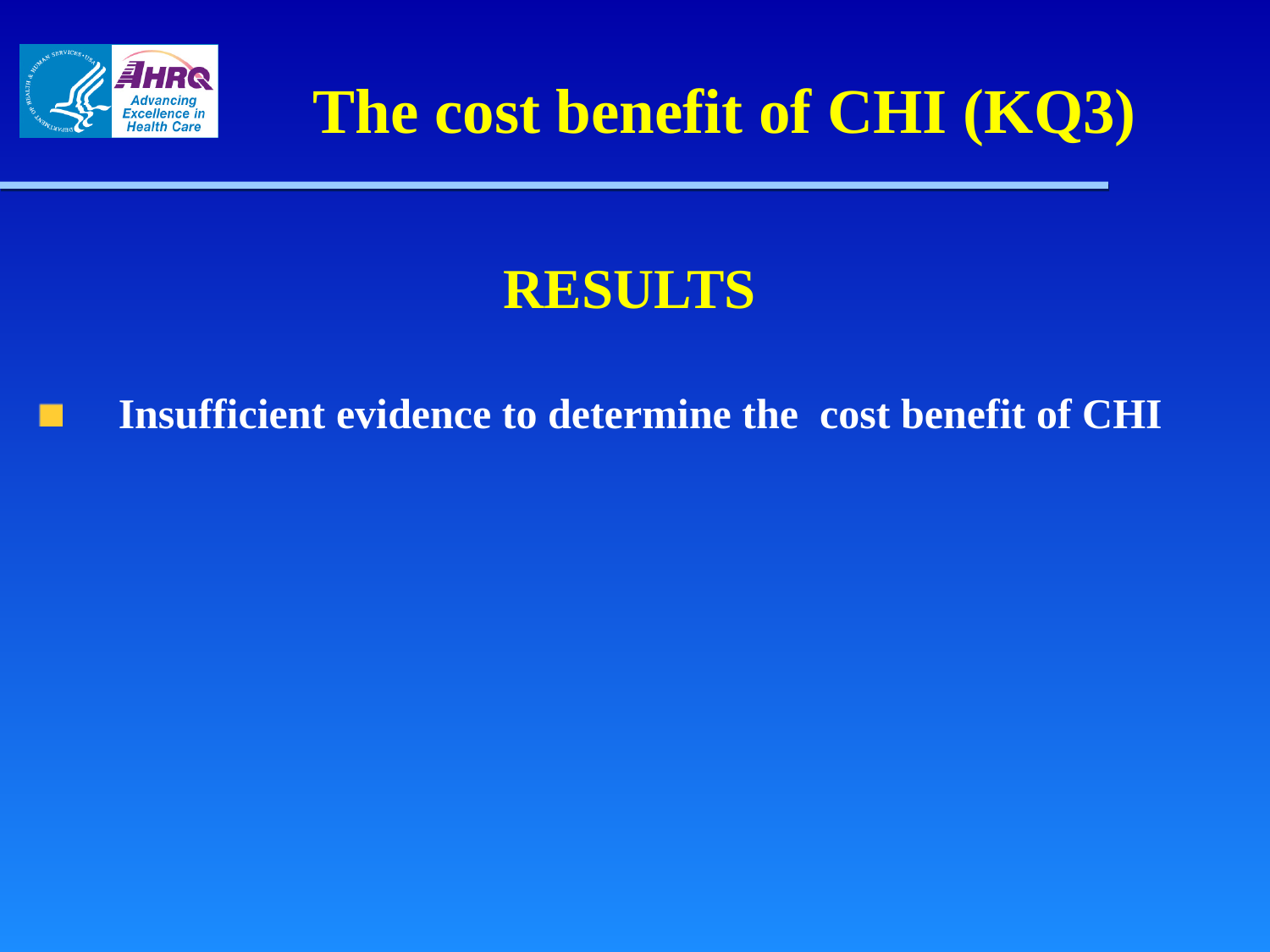

# The cost benefit of CHI (KQ3)
RESULTS

Insufficient evidence to determine the  cost benefit of CHI